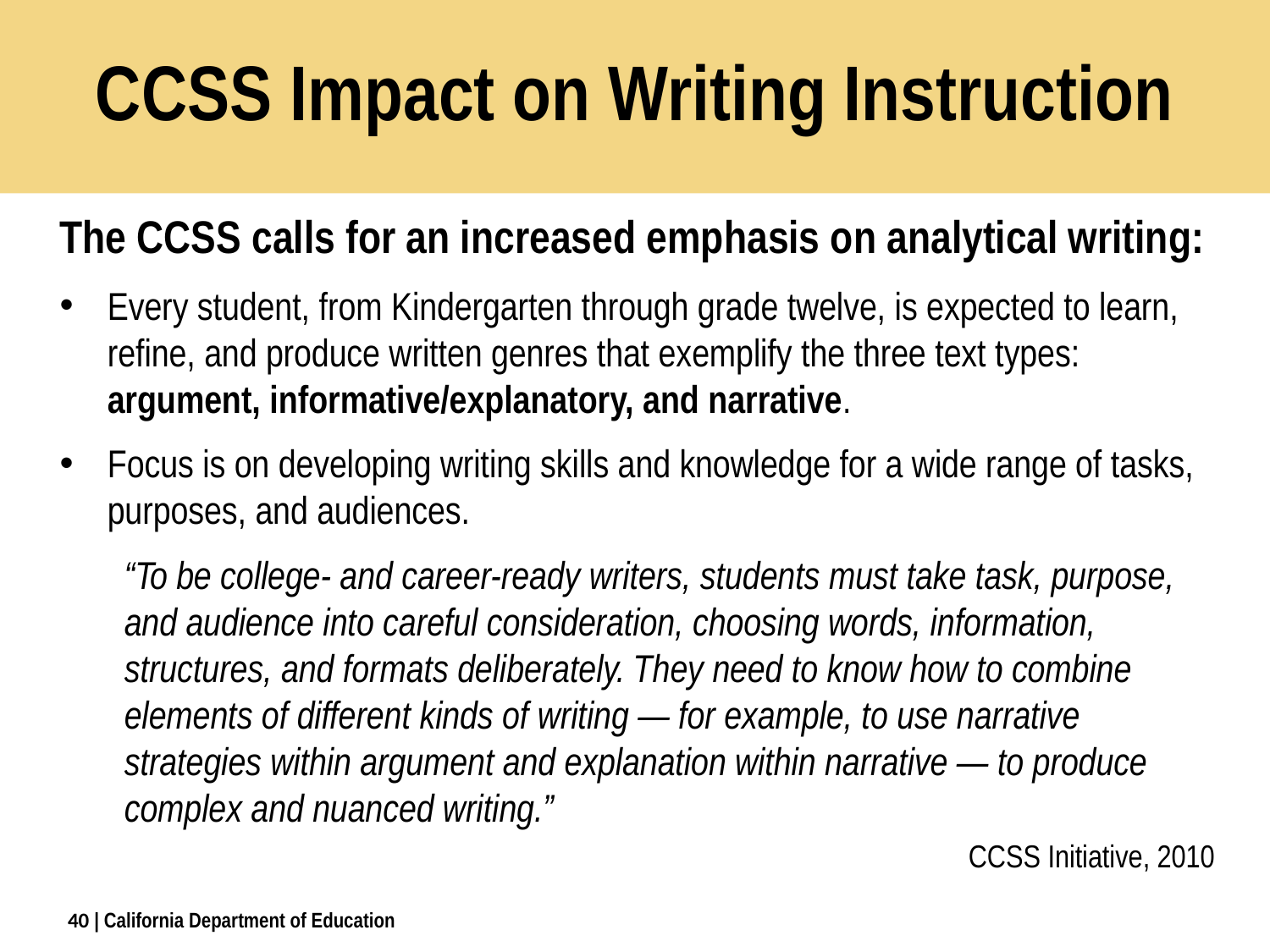

# CCSS Impact on Writing Instruction
The CCSS calls for an increased emphasis on analytical writing:
Every student, from Kindergarten through grade twelve, is expected to learn, refine, and produce written genres that exemplify the three text types: argument, informative/explanatory, and narrative.
Focus is on developing writing skills and knowledge for a wide range of tasks, purposes, and audiences.
“To be college- and career-ready writers, students must take task, purpose, and audience into careful consideration, choosing words, information, structures, and formats deliberately. They need to know how to combine elements of different kinds of writing — for example, to use narrative strategies within argument and explanation within narrative — to produce complex and nuanced writing.”
CCSS Initiative, 2010
40
| California Department of Education